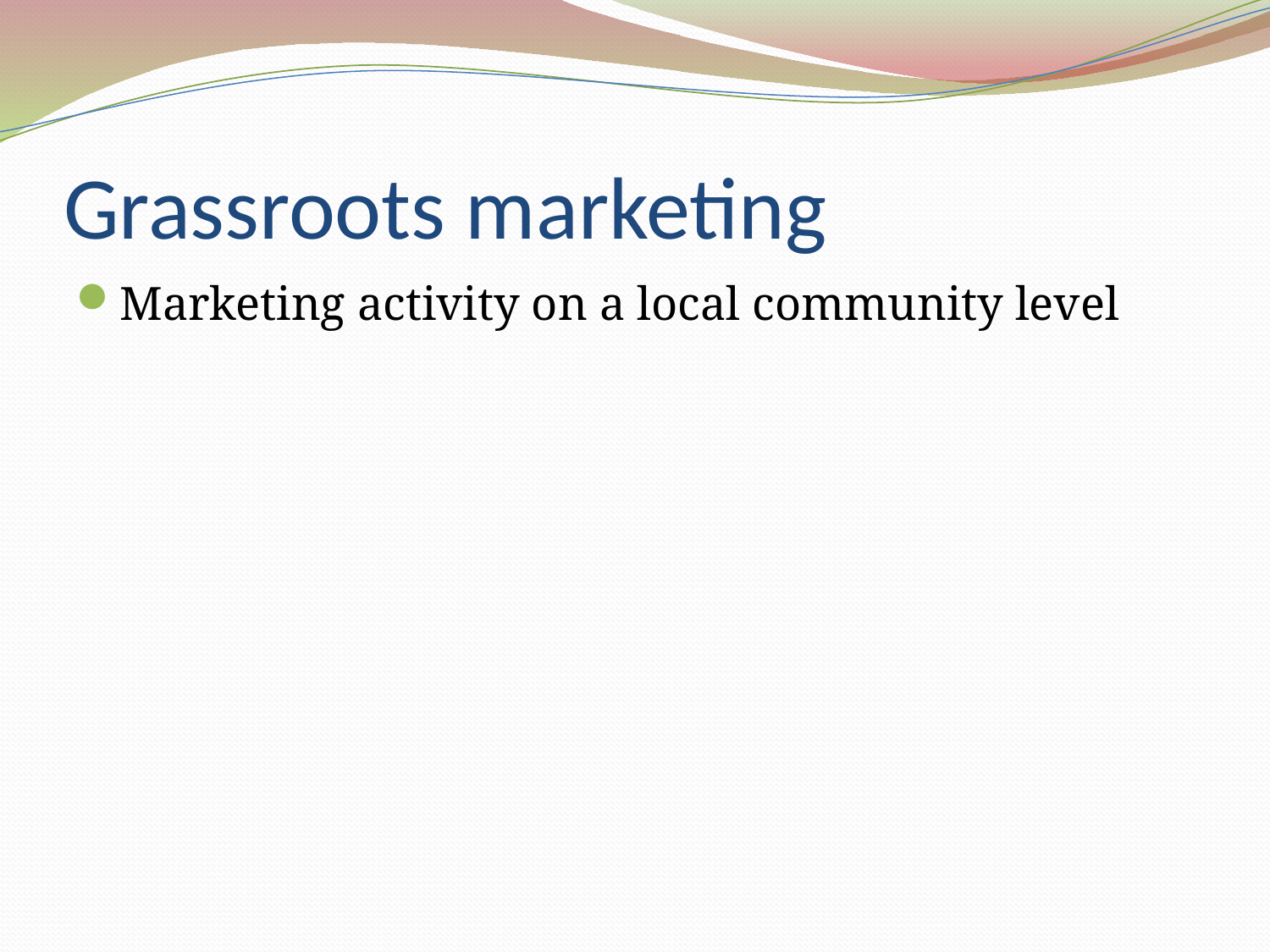

# Grassroots marketing
Marketing activity on a local community level